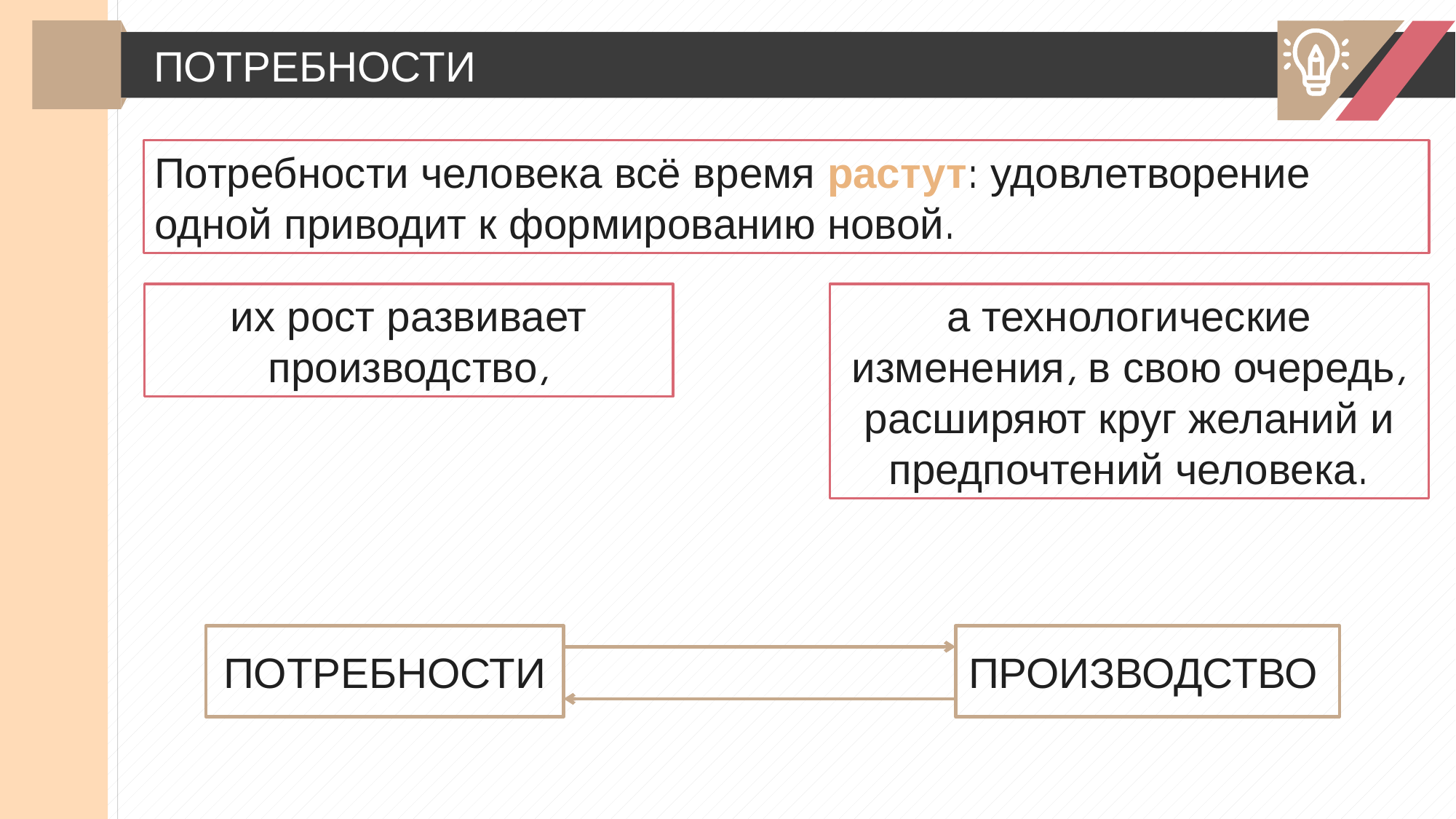

ПОТРЕБНОСТИ
Потребности человека всё время растут: удовлетворение одной приводит к формированию новой.
их рост развивает производство,
а технологические изменения, в свою очередь, расширяют круг желаний и предпочтений человека.

ПРОИЗВОДСТВОСС

ПОТРЕБНОСТИ СС